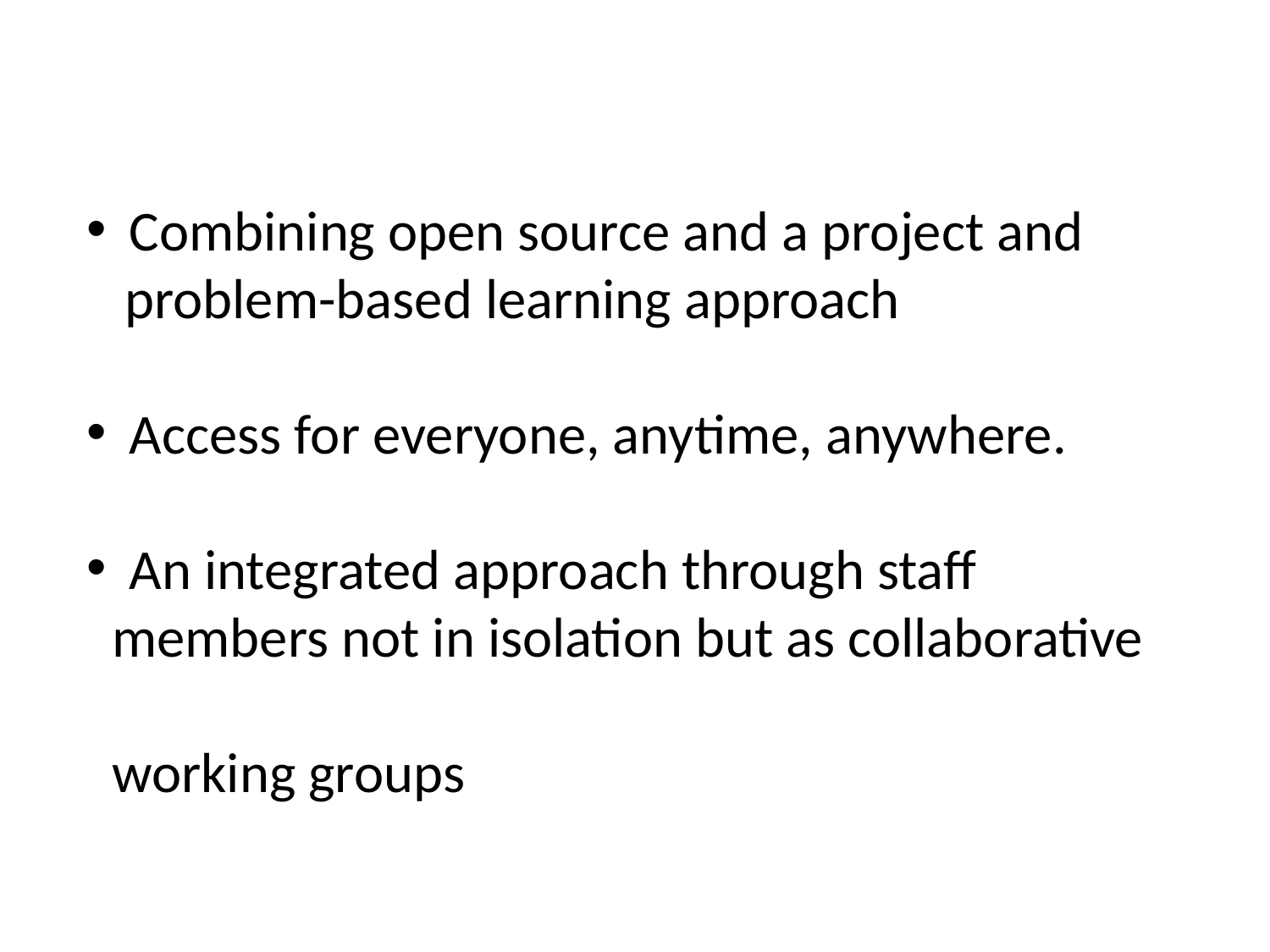

Combining open source and a project and
   problem-based learning approach

 Access for everyone, anytime, anywhere.

 An integrated approach through staff
  members not in isolation but as collaborative
  working groups